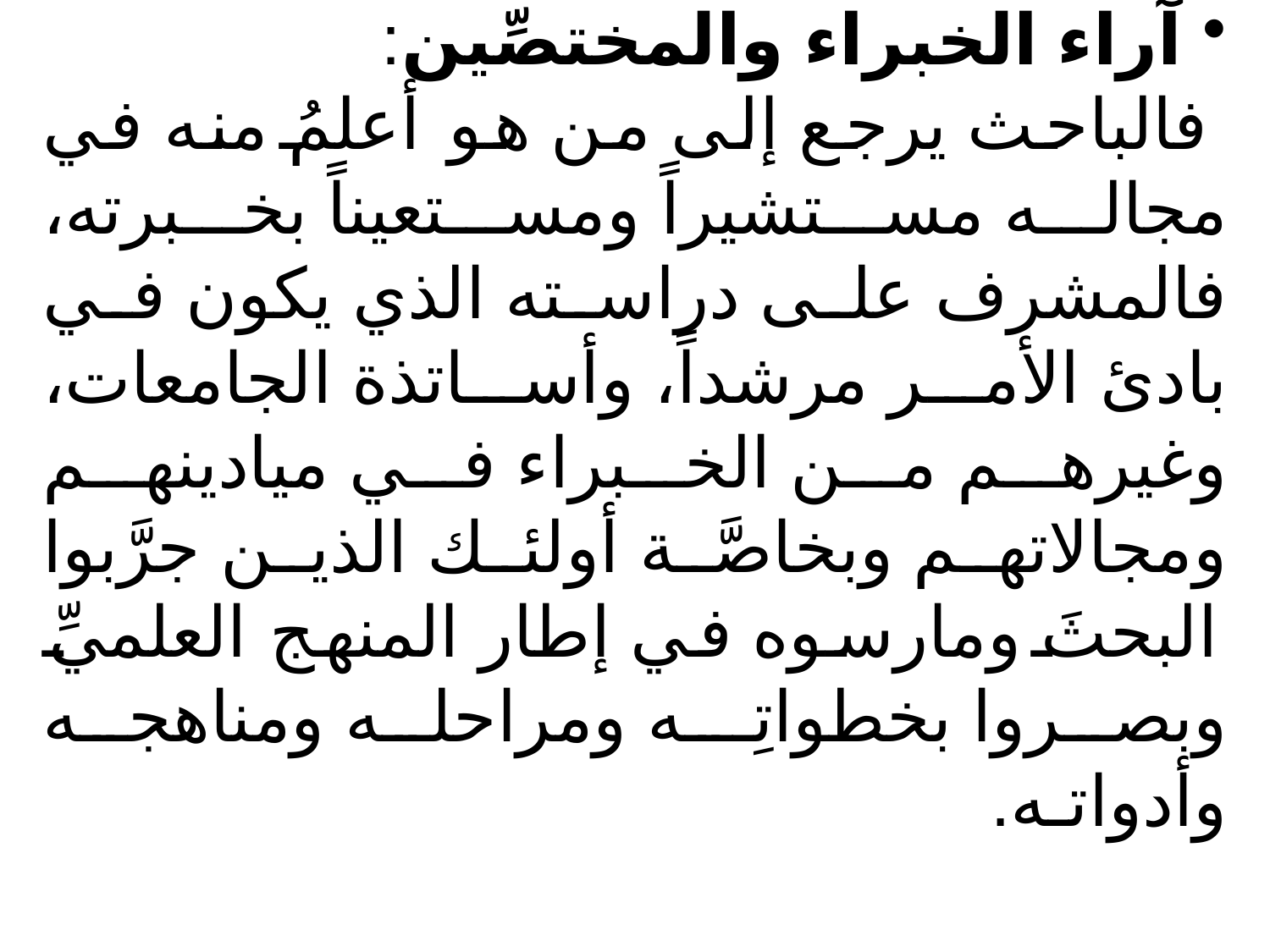

آراء الخبراء والمختصِّين:
 فالباحث يرجع إلى من هو أعلمُ منه في مجاله مستشيراً ومستعيناً بخبرته، فالمشرف على دراسته الذي يكون في بادئ الأمر مرشداً، وأساتذة الجامعات، وغيرهم من الخبراء في ميادينهم ومجالاتهم وبخاصَّة أولئك الذين جرَّبوا البحثَ ومارسوه في إطار المنهج العلميِّ وبصروا بخطواتِـه ومراحله ومناهجه وأدواتـه.